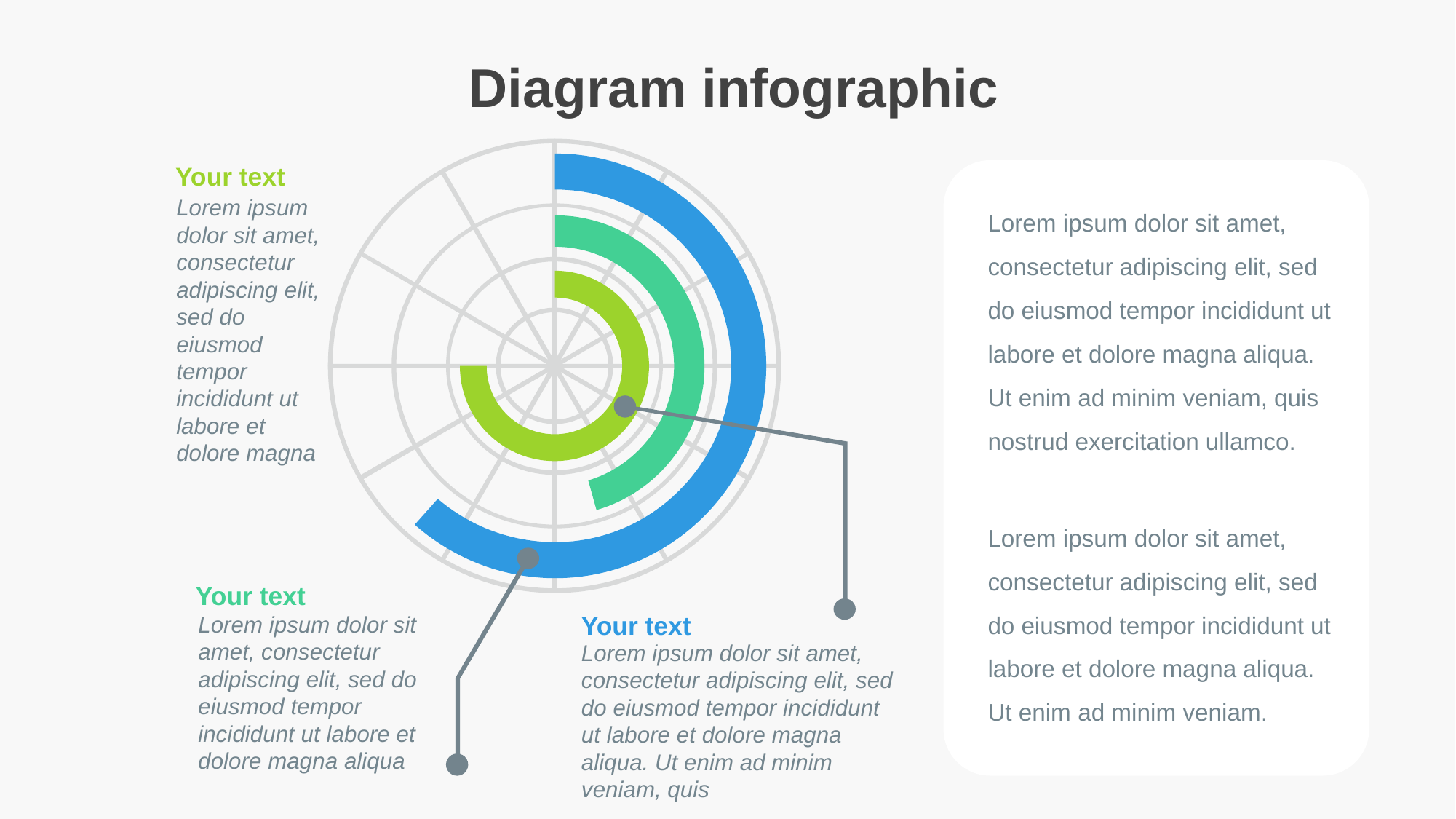

Diagram infographic

Your text
Lorem ipsum dolor sit amet, consectetur adipiscing elit, sed do eiusmod tempor incididunt ut labore et dolore magna

Lorem ipsum dolor sit amet, consectetur adipiscing elit, sed do eiusmod tempor incididunt ut labore et dolore magna aliqua. Ut enim ad minim veniam, quis nostrud exercitation ullamco.
Lorem ipsum dolor sit amet, consectetur adipiscing elit, sed do eiusmod tempor incididunt ut labore et dolore magna aliqua. Ut enim ad minim veniam.

Your text
Lorem ipsum dolor sit amet, consectetur adipiscing elit, sed do eiusmod tempor incididunt ut labore et dolore magna aliqua
Your text
Lorem ipsum dolor sit amet, consectetur adipiscing elit, sed do eiusmod tempor incididunt ut labore et dolore magna aliqua. Ut enim ad minim veniam, quis